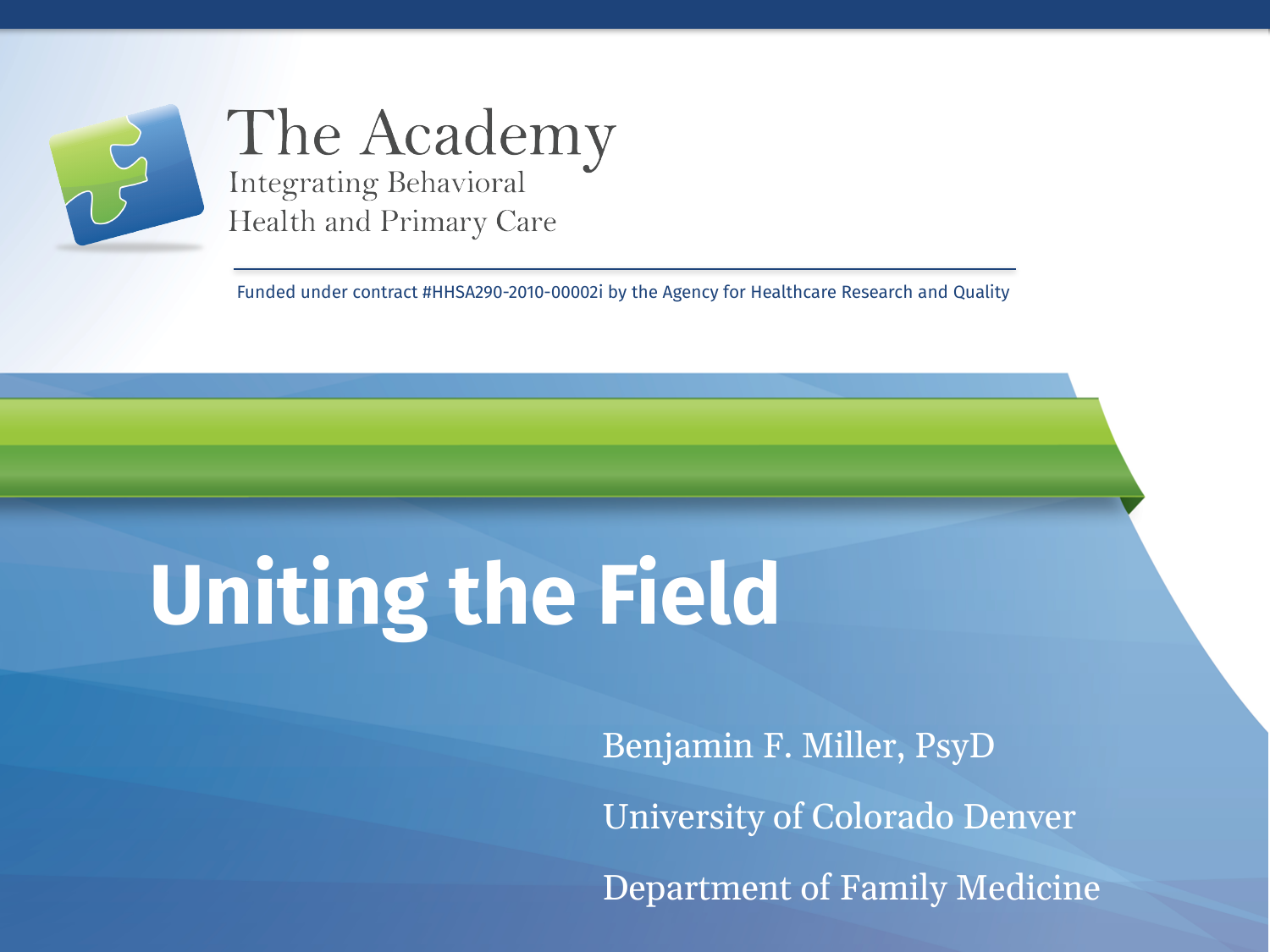

# Uniting the Field
Benjamin F. Miller, PsyD
University of Colorado Denver
Department of Family Medicine